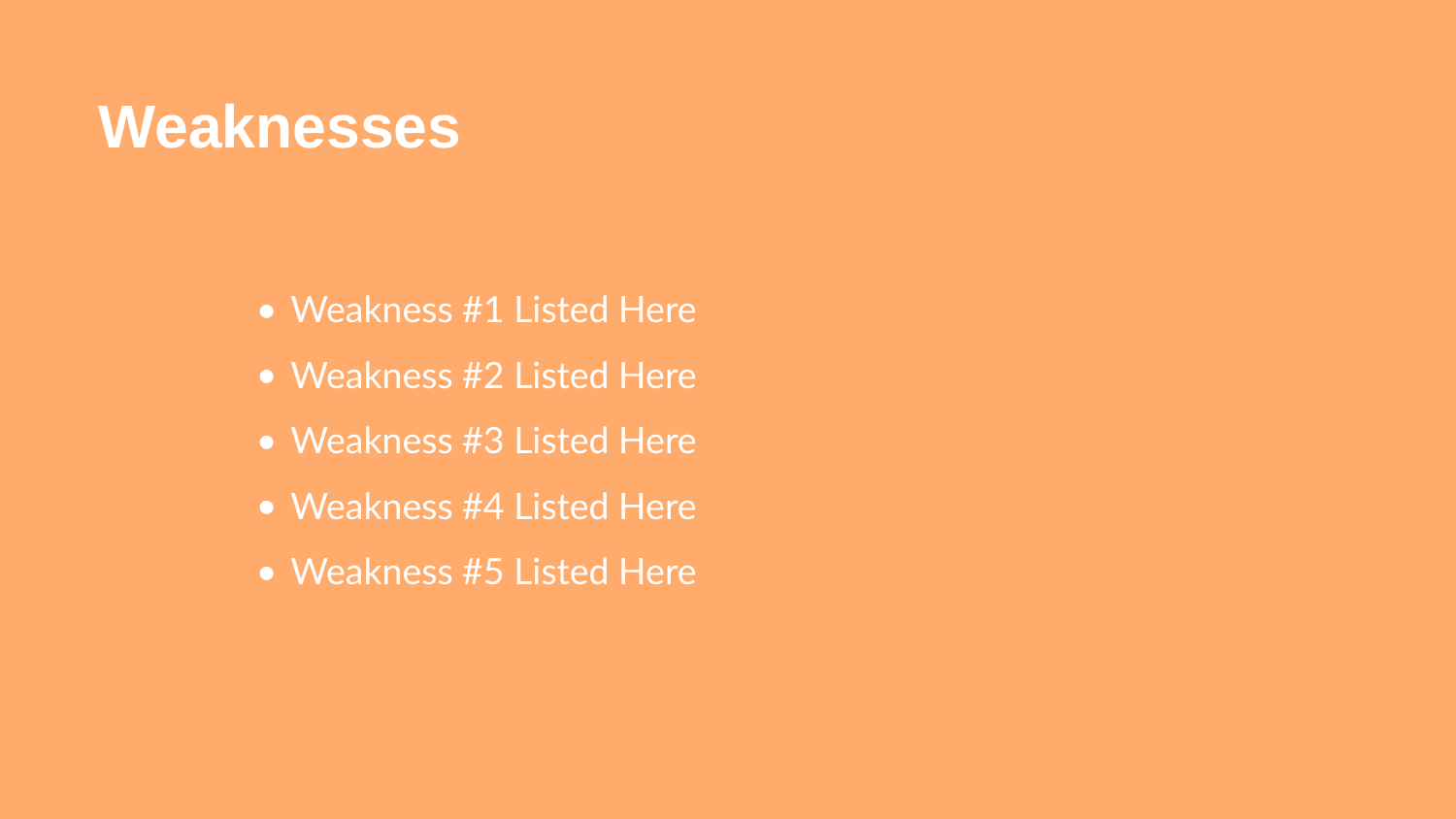

Weaknesses
Weakness #1 Listed Here
Weakness #2 Listed Here
Weakness #3 Listed Here
Weakness #4 Listed Here
Weakness #5 Listed Here